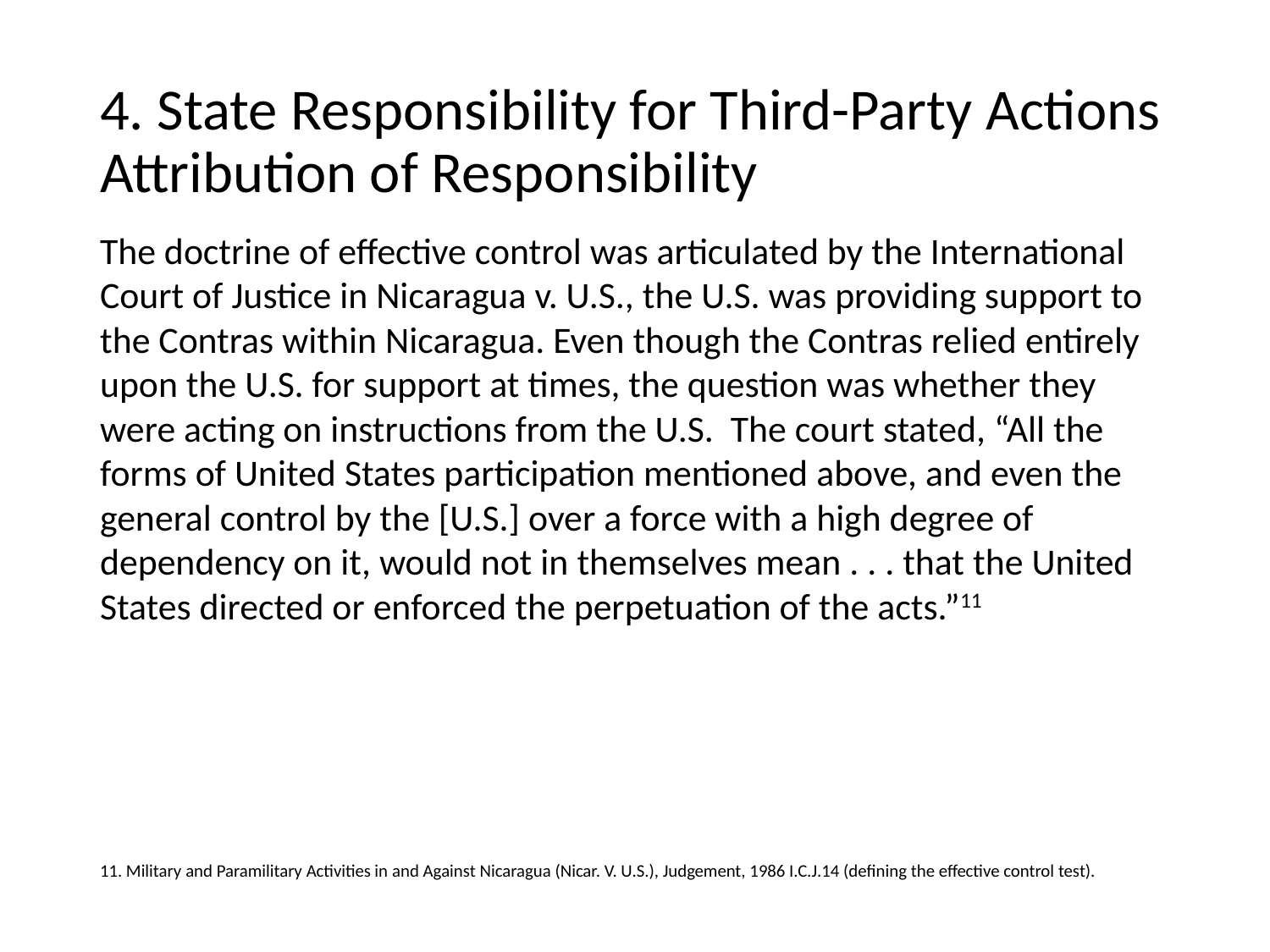

# 4. State Responsibility for Third-Party Actions Attribution of Responsibility
The doctrine of effective control was articulated by the International Court of Justice in Nicaragua v. U.S., the U.S. was providing support to the Contras within Nicaragua. Even though the Contras relied entirely upon the U.S. for support at times, the question was whether they were acting on instructions from the U.S.  The court stated, “All the forms of United States participation mentioned above, and even the general control by the [U.S.] over a force with a high degree of dependency on it, would not in themselves mean . . . that the United States directed or enforced the perpetuation of the acts.”11

11. Military and Paramilitary Activities in and Against Nicaragua (Nicar. V. U.S.), Judgement, 1986 I.C.J.14 (defining the effective control test).